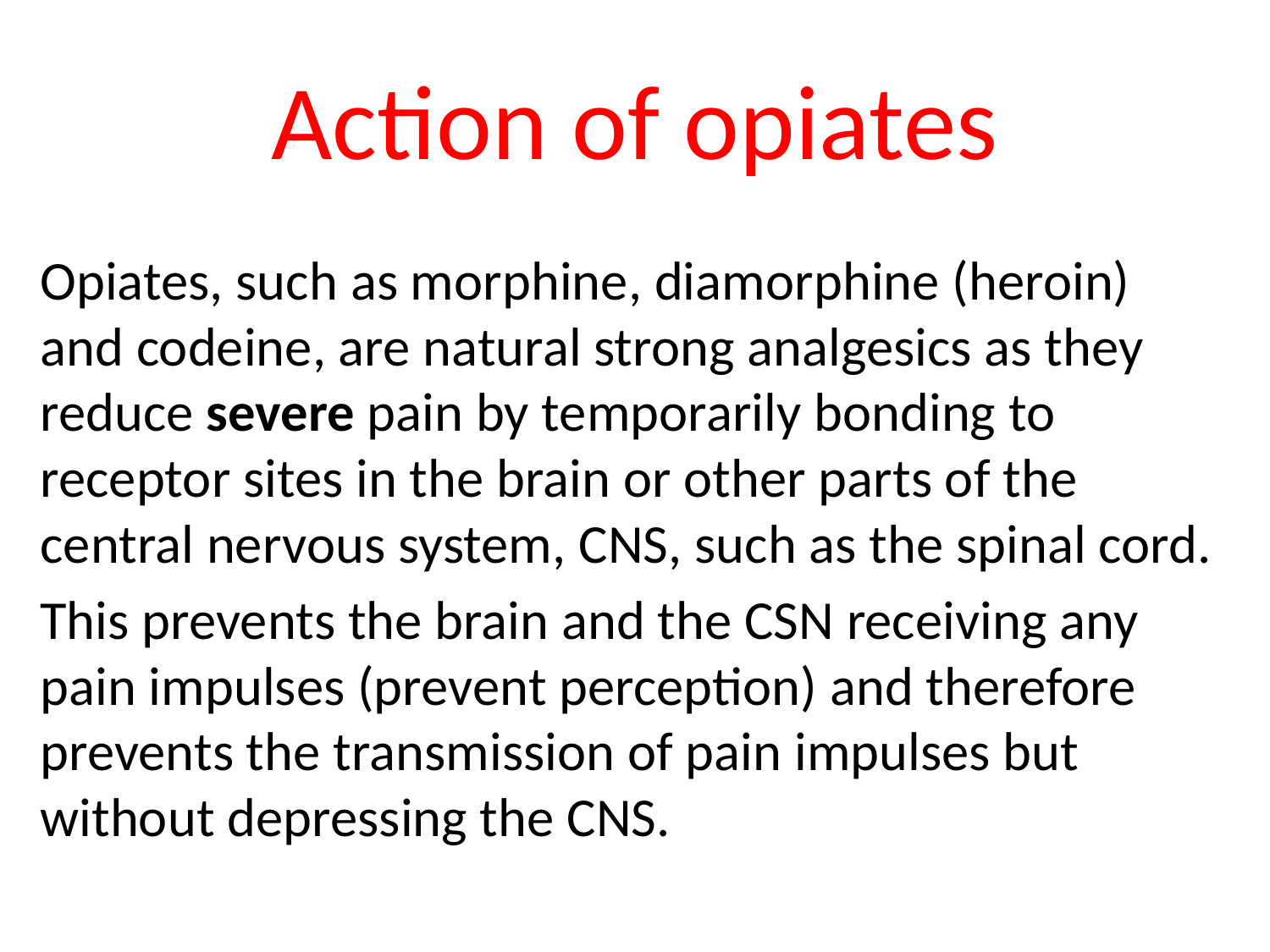

# Action of opiates
Opiates, such as morphine, diamorphine (heroin) and codeine, are natural strong analgesics as they reduce severe pain by temporarily bonding to receptor sites in the brain or other parts of the central nervous system, CNS, such as the spinal cord.
This prevents the brain and the CSN receiving any pain impulses (prevent perception) and therefore prevents the transmission of pain impulses but without depressing the CNS.